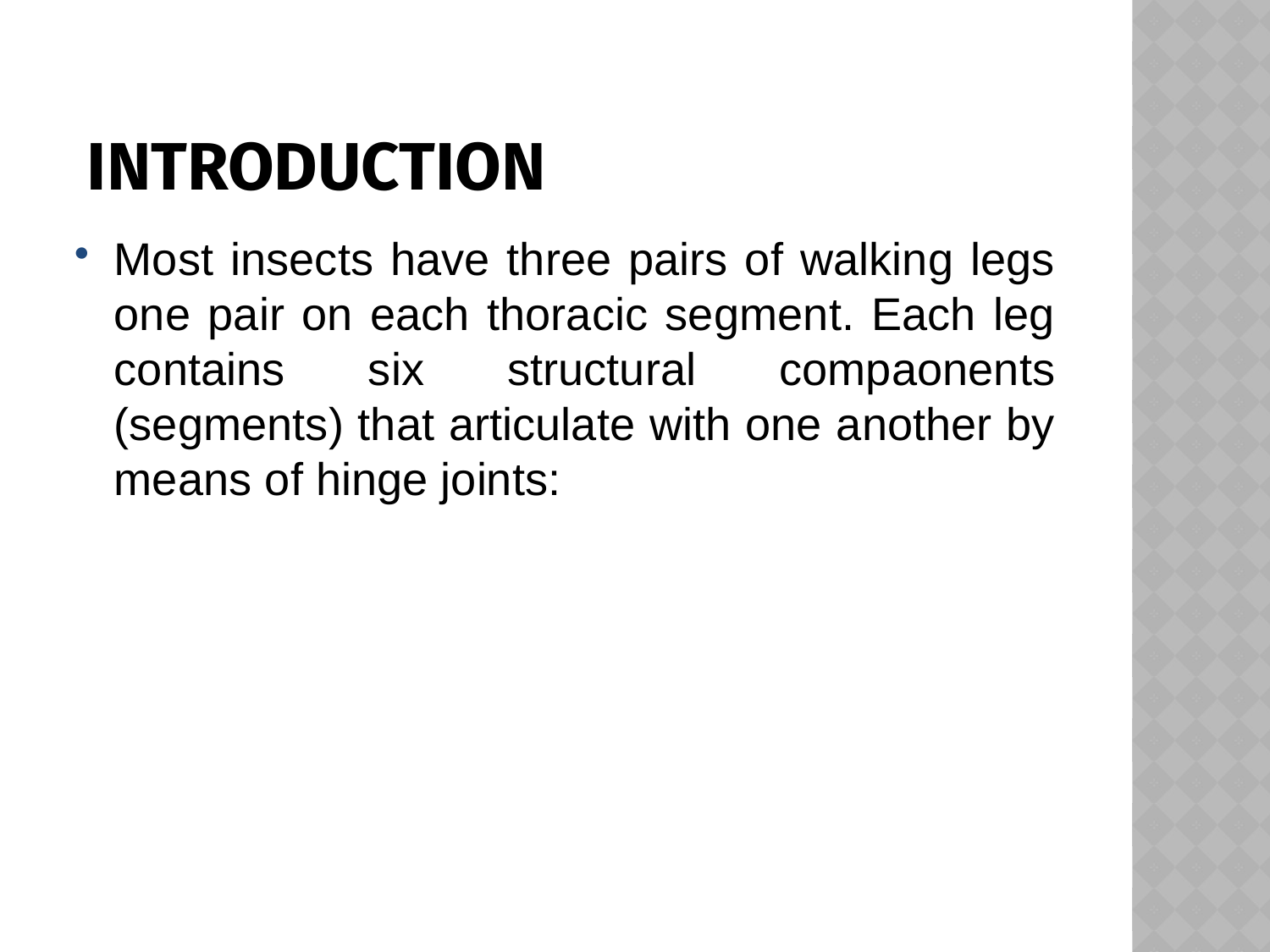

# Introduction
Most insects have three pairs of walking legs one pair on each thoracic segment. Each leg contains six structural compaonents (segments) that articulate with one another by means of hinge joints: